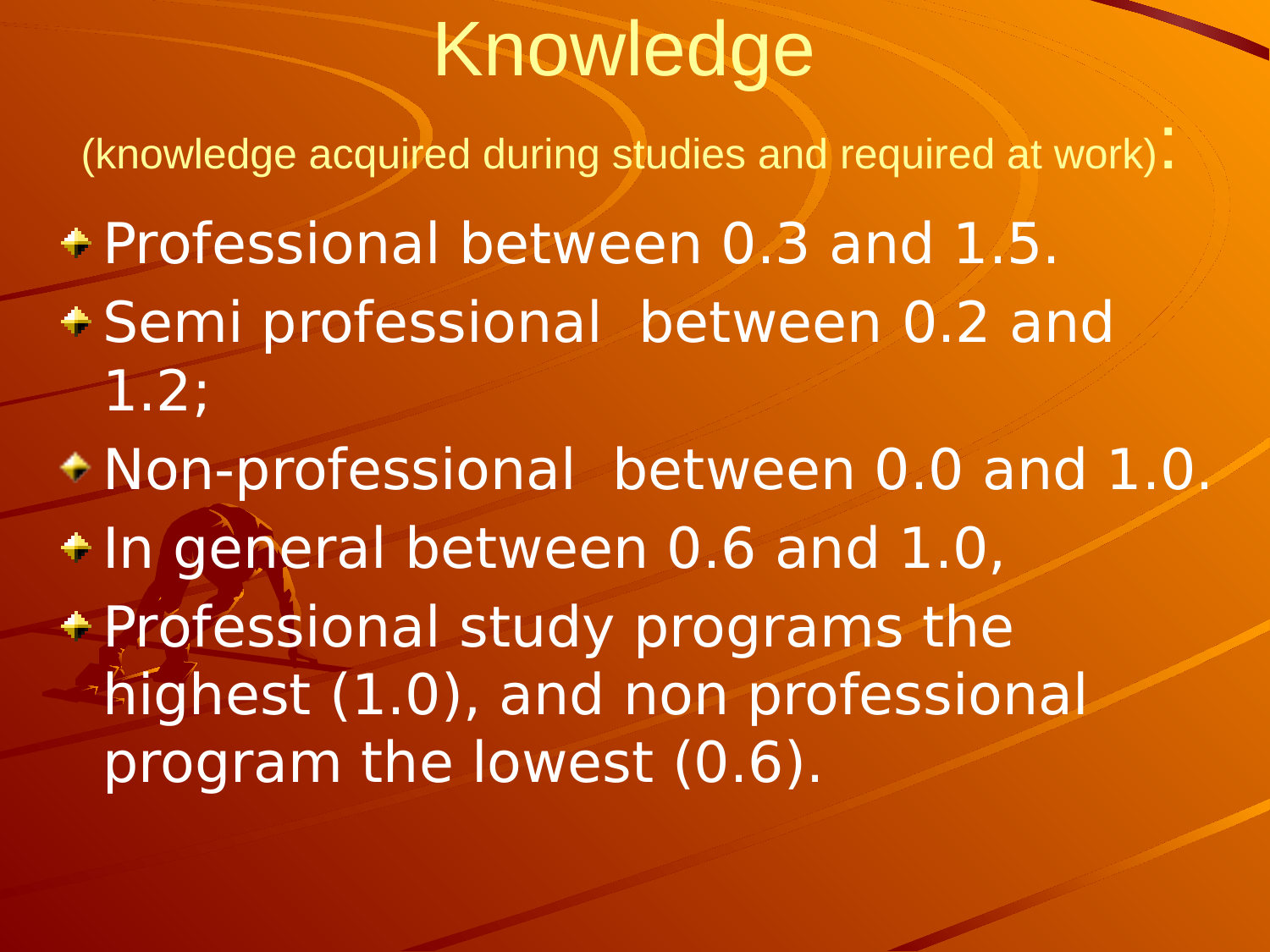

# Knowledge (knowledge acquired during studies and required at work):
Professional between 0.3 and 1.5.
Semi professional  between 0.2 and 1.2;
Non-professional  between 0.0 and 1.0.
In general between 0.6 and 1.0,
Professional study programs the highest (1.0), and non professional program the lowest (0.6).